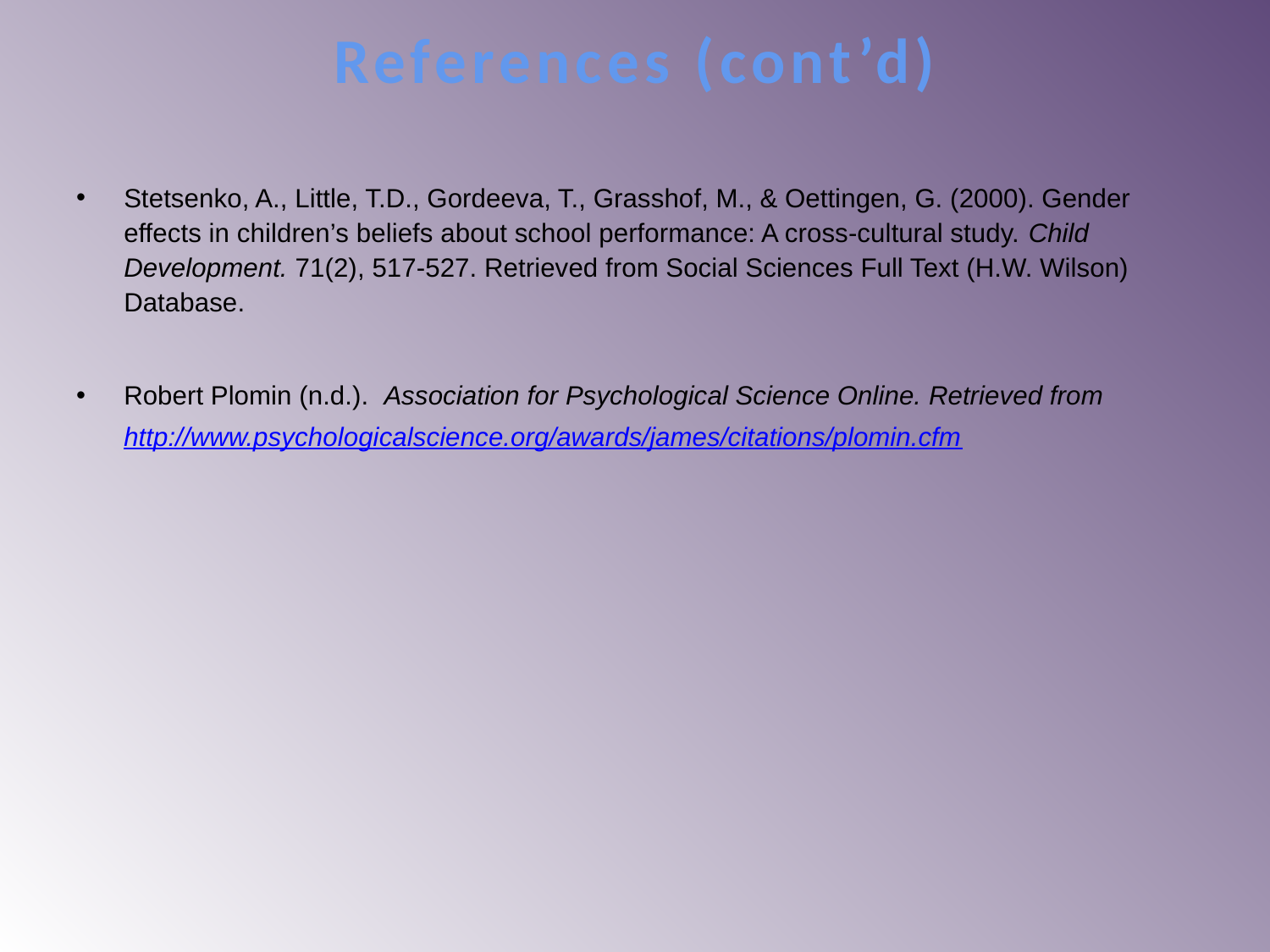

# References (cont’d)

Stetsenko, A., Little, T.D., Gordeeva, T., Grasshof, M., & Oettingen, G. (2000). Gender effects in children’s beliefs about school performance: A cross-cultural study. Child Development. 71(2), 517-527. Retrieved from Social Sciences Full Text (H.W. Wilson) Database.

Robert Plomin (n.d.).  Association for Psychological Science Online. Retrieved from http://www.psychologicalscience.org/awards/james/citations/plomin.cfm